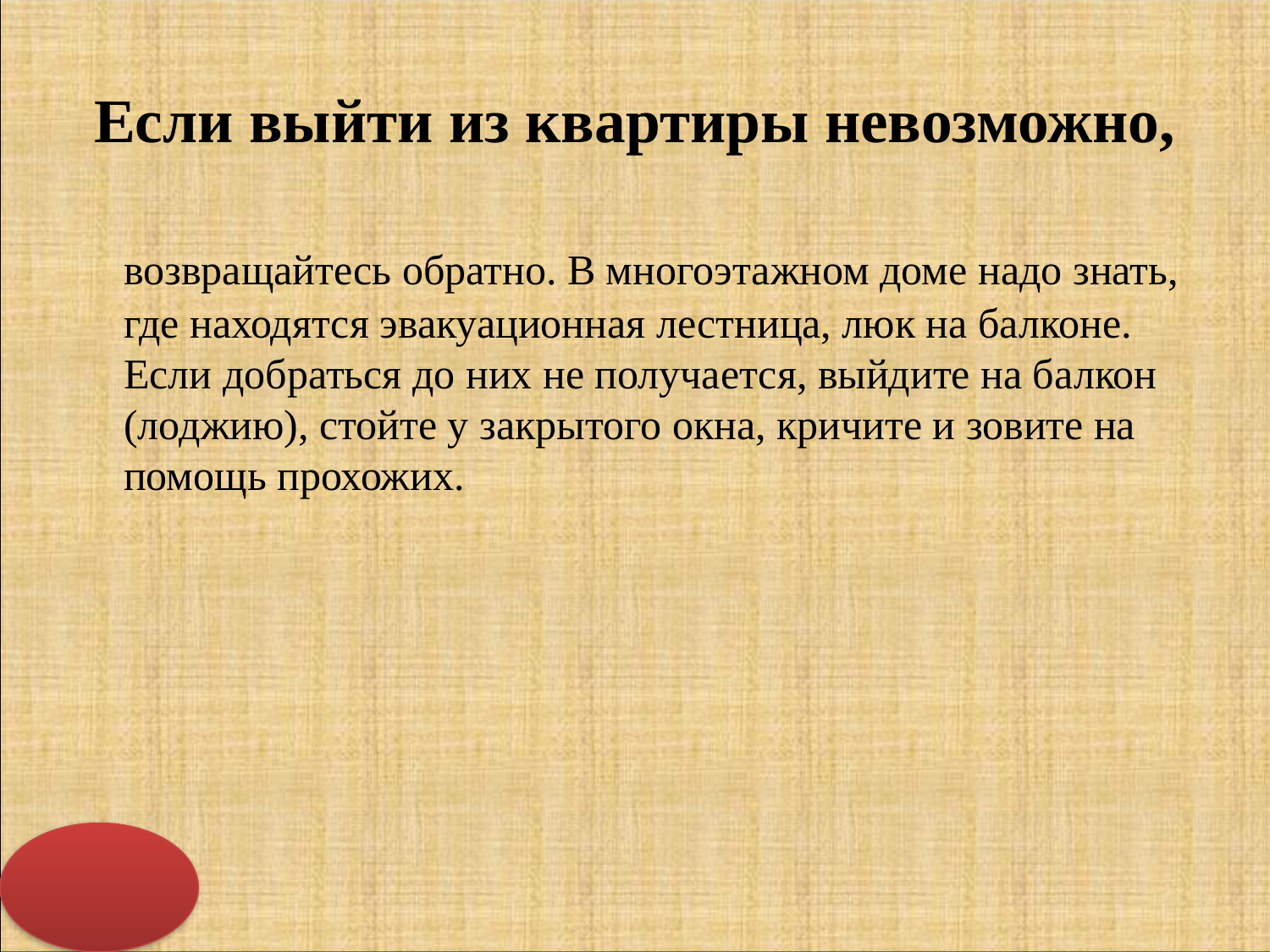

# Если выйти из квартиры невозможно,
	возвращайтесь обратно. В многоэтажном доме надо знать, где находятся эвакуационная лестница, люк на балконе. Если добраться до них не получается, выйдите на балкон (лоджию), стойте у закрытого окна, кричите и зовите на помощь прохожих.